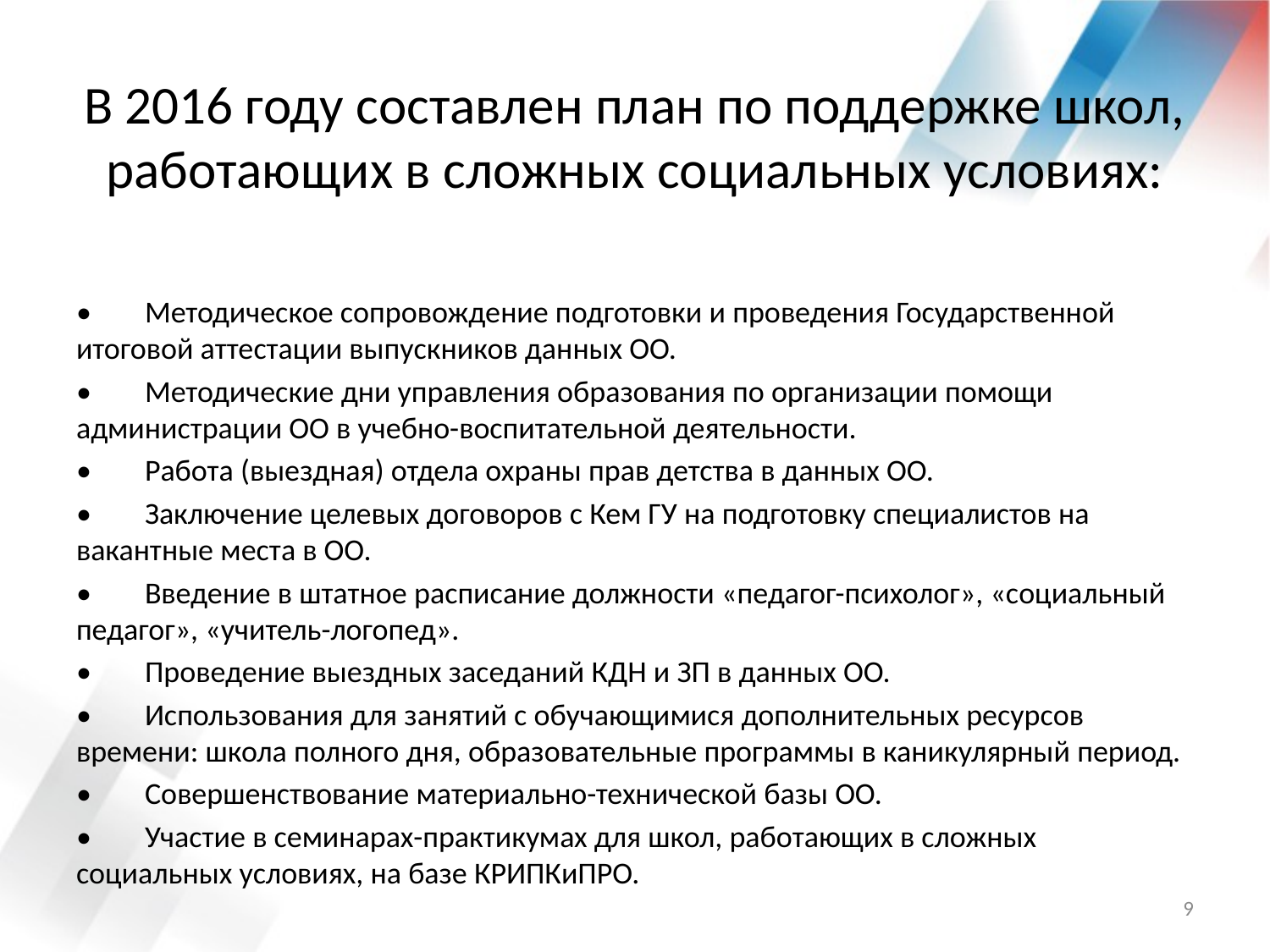

# В 2016 году составлен план по поддержке школ, работающих в сложных социальных условиях:
•	Методическое сопровождение подготовки и проведения Государственной итоговой аттестации выпускников данных ОО.
•	Методические дни управления образования по организации помощи администрации ОО в учебно-воспитательной деятельности.
•	Работа (выездная) отдела охраны прав детства в данных ОО.
•	Заключение целевых договоров с Кем ГУ на подготовку специалистов на вакантные места в ОО.
•	Введение в штатное расписание должности «педагог-психолог», «социальный педагог», «учитель-логопед».
•	Проведение выездных заседаний КДН и ЗП в данных ОО.
•	Использования для занятий с обучающимися дополнительных ресурсов времени: школа полного дня, образовательные программы в каникулярный период.
•	Совершенствование материально-технической базы ОО.
•	Участие в семинарах-практикумах для школ, работающих в сложных социальных условиях, на базе КРИПКиПРО.

9